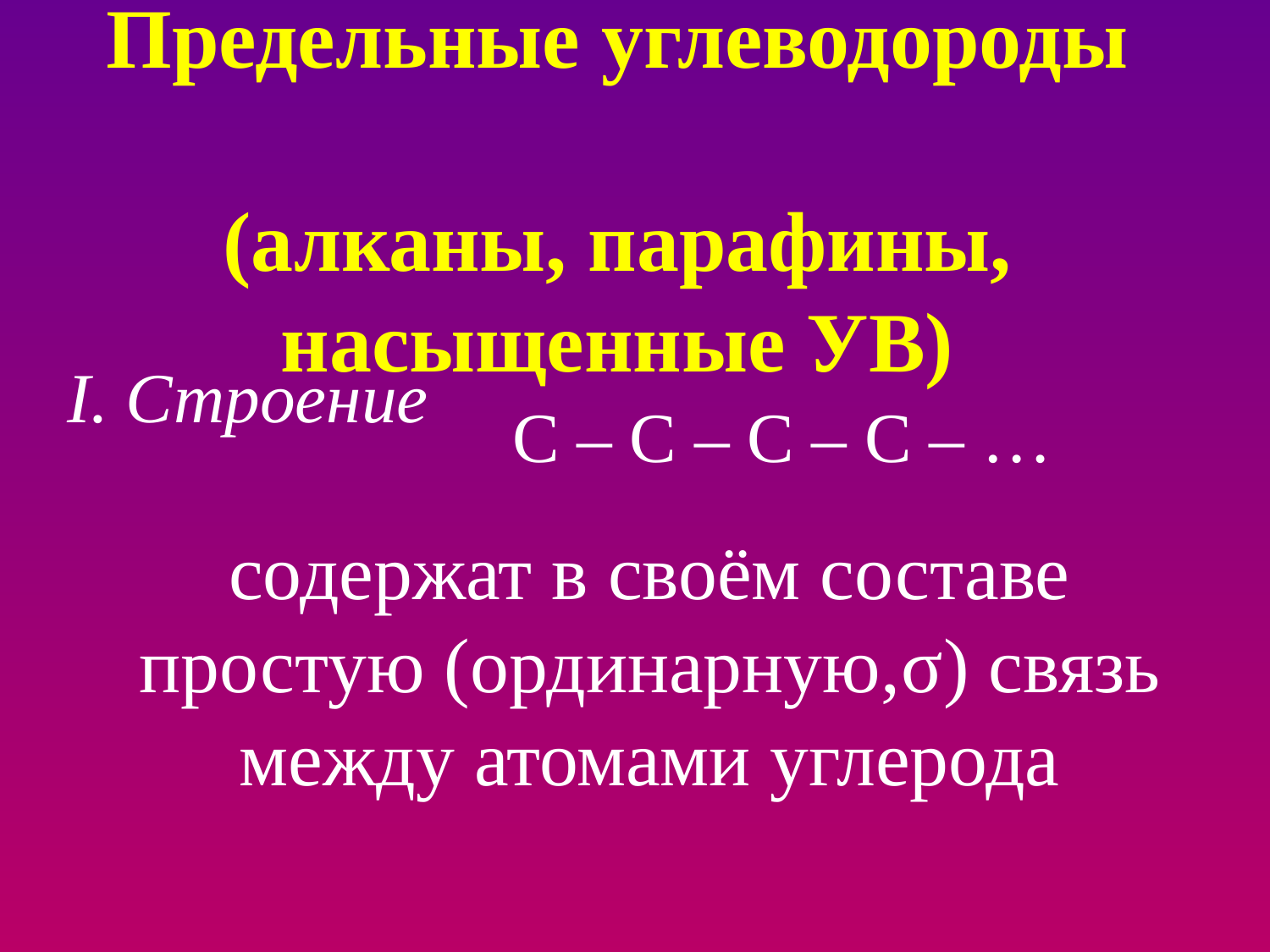

# Предельные углеводороды (алканы, парафины, насыщенные УВ)
I. Строение
С – С – С – С – …

содержат в своём составе простую (ординарную,σ) связь между атомами углерода